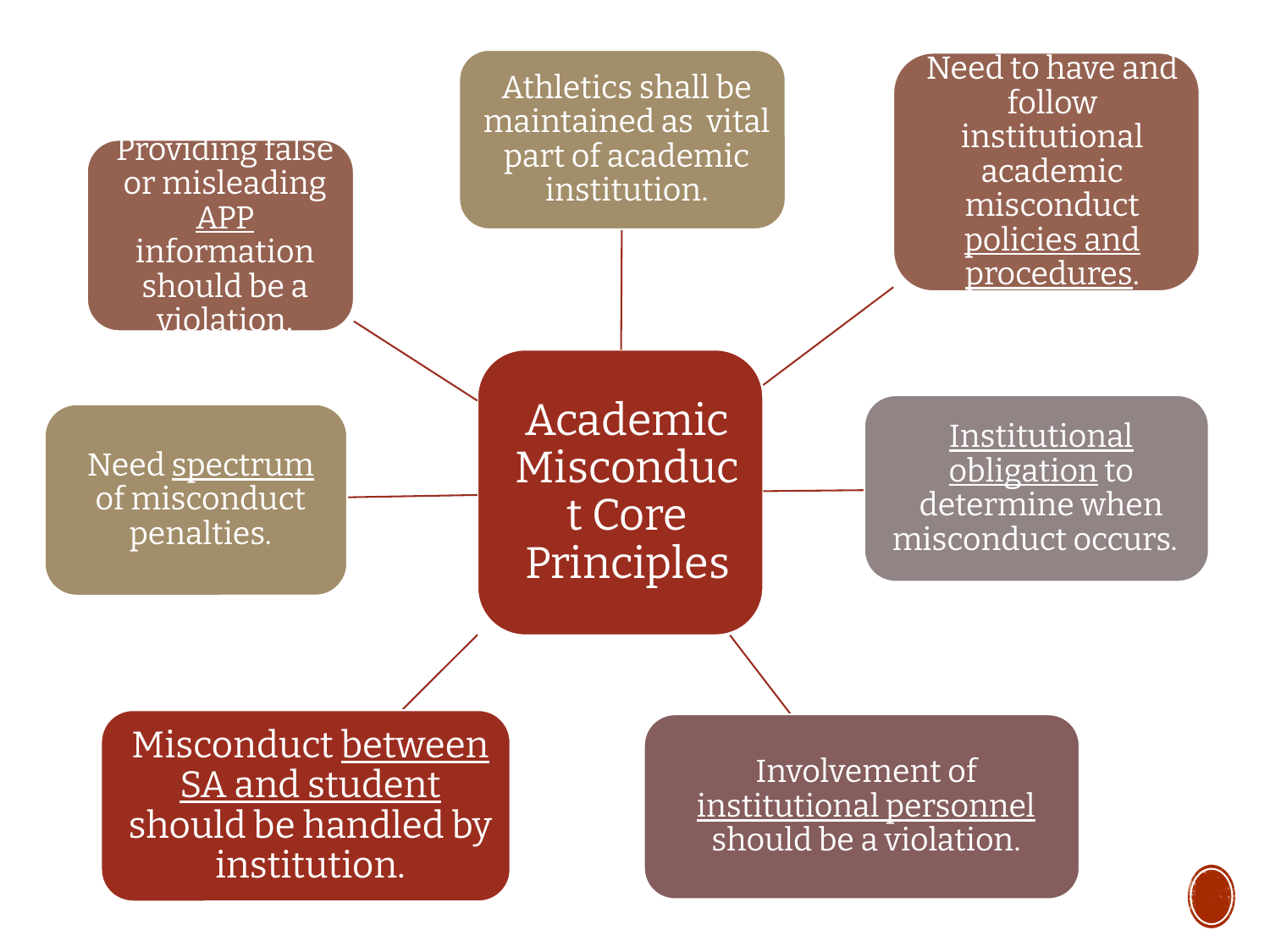

Academic Misconduct Core Principles
Athletics shall be maintained as  vital part of academic institution.
Need to have and follow institutional academic misconduct policies and procedures.
Institutional obligation to determine when misconduct occurs.
Involvement of institutional personnel should be a violation.
Misconduct between SA and student should be handled by institution.
Need spectrum of misconduct penalties.
Providing false or misleading APP information should be a violation.